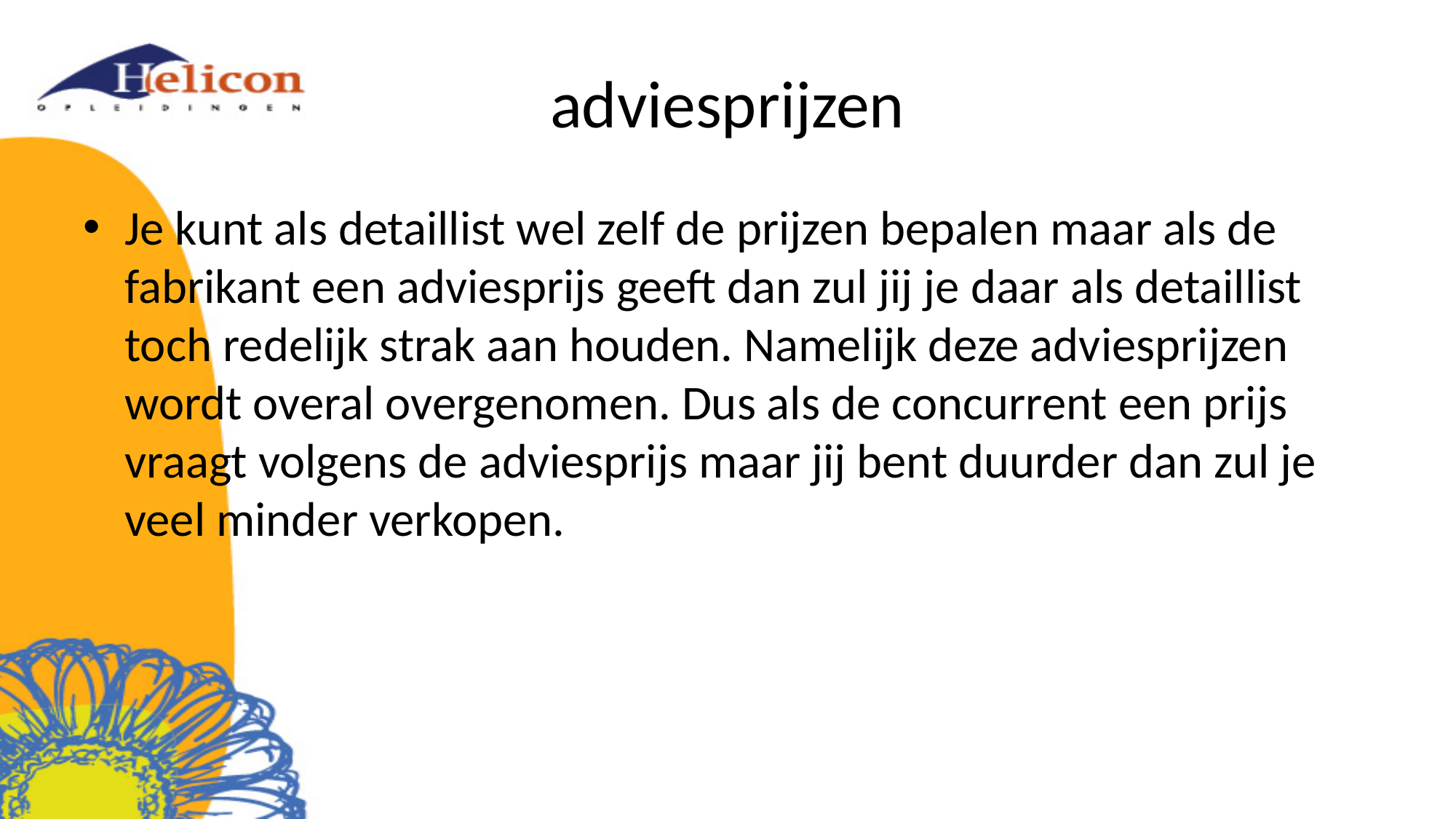

# adviesprijzen
Je kunt als detaillist wel zelf de prijzen bepalen maar als de fabrikant een adviesprijs geeft dan zul jij je daar als detaillist toch redelijk strak aan houden. Namelijk deze adviesprijzen wordt overal overgenomen. Dus als de concurrent een prijs vraagt volgens de adviesprijs maar jij bent duurder dan zul je veel minder verkopen.